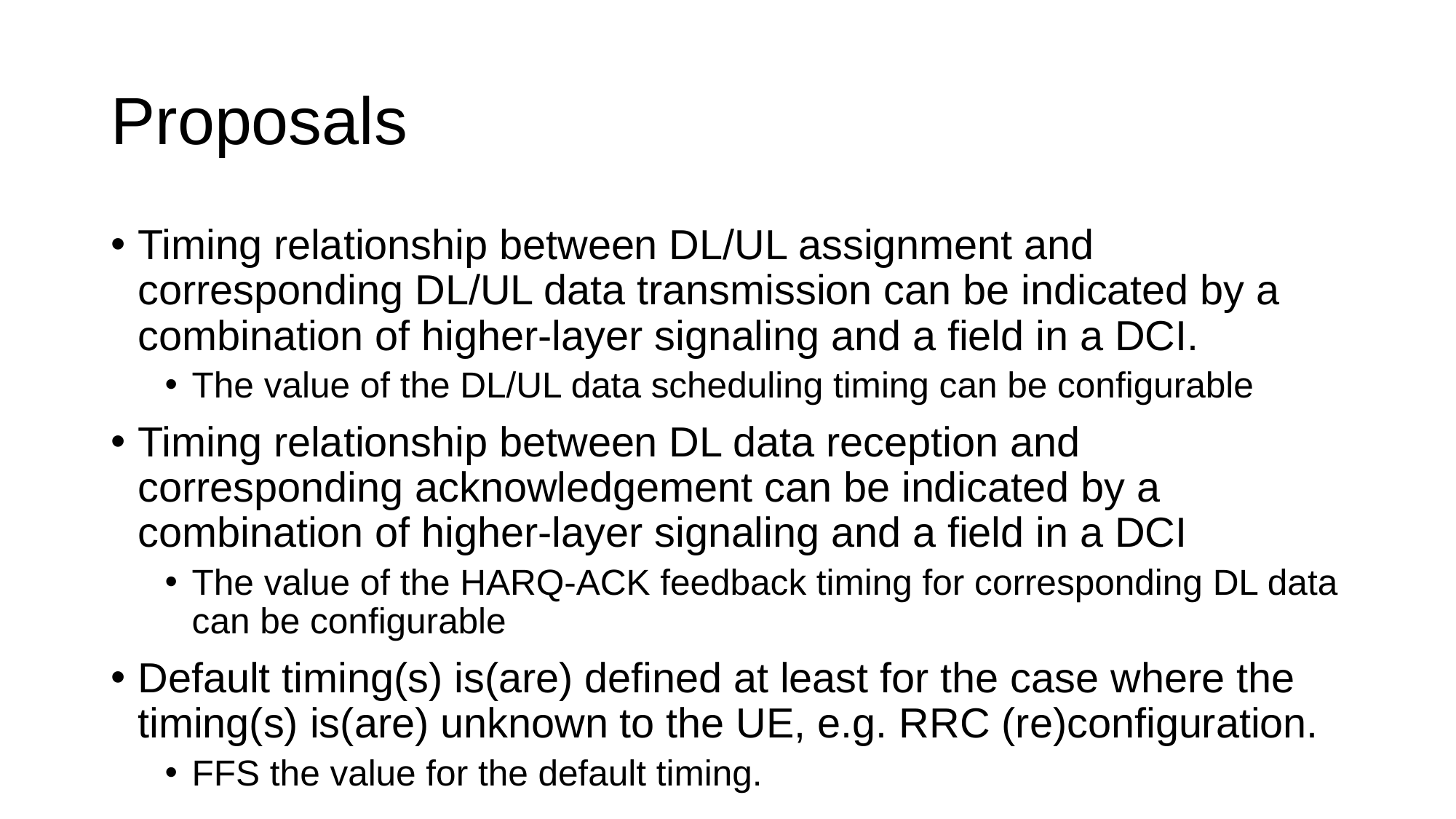

# Proposals
Timing relationship between DL/UL assignment and corresponding DL/UL data transmission can be indicated by a combination of higher-layer signaling and a field in a DCI.
The value of the DL/UL data scheduling timing can be configurable
Timing relationship between DL data reception and corresponding acknowledgement can be indicated by a combination of higher-layer signaling and a field in a DCI
The value of the HARQ-ACK feedback timing for corresponding DL data can be configurable
Default timing(s) is(are) defined at least for the case where the timing(s) is(are) unknown to the UE, e.g. RRC (re)configuration.
FFS the value for the default timing.